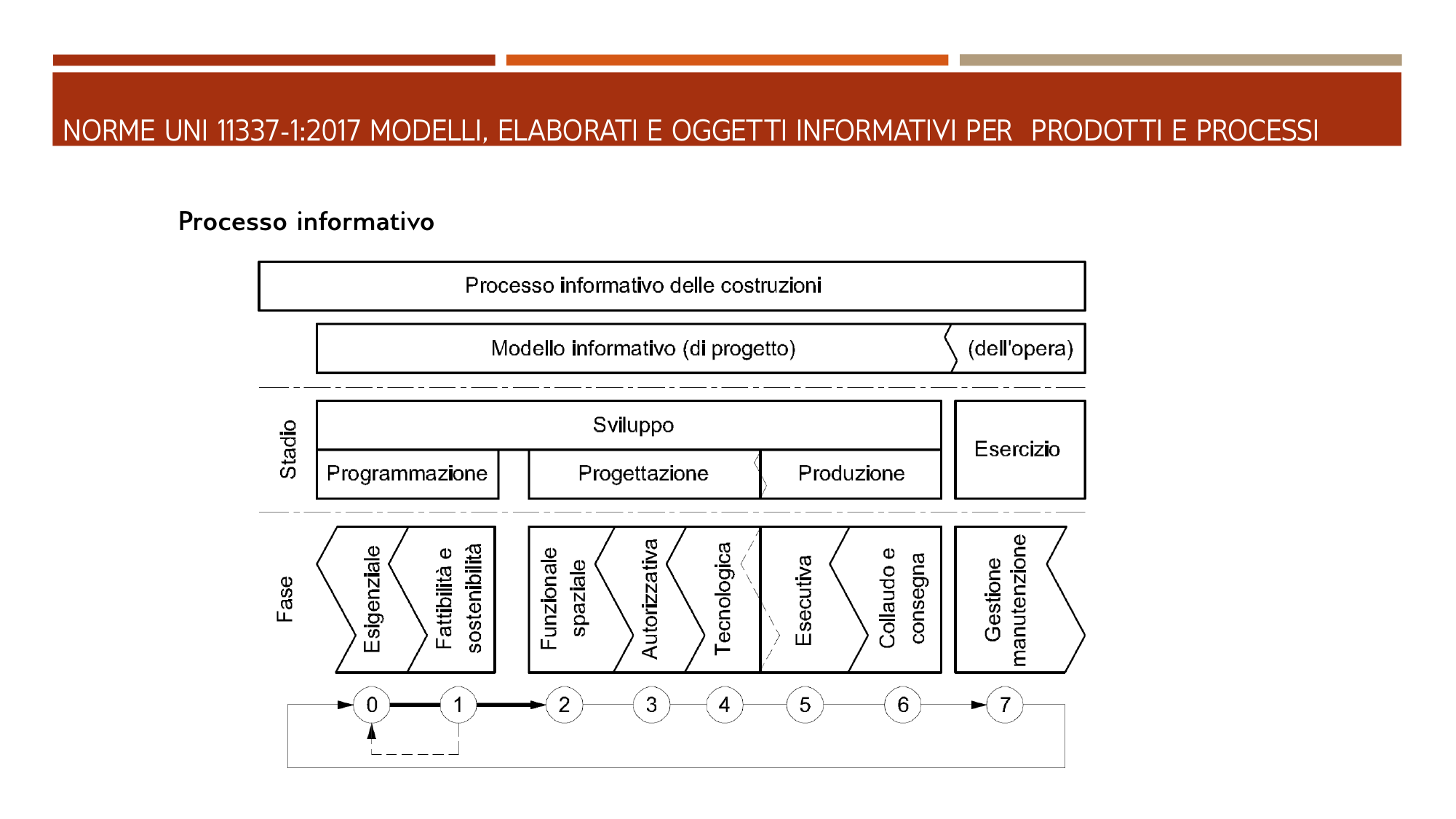

Norme UNI 11337-1:2017 Modelli, elaborati e oggetti informativi per  prodotti e processi
Processo informativo